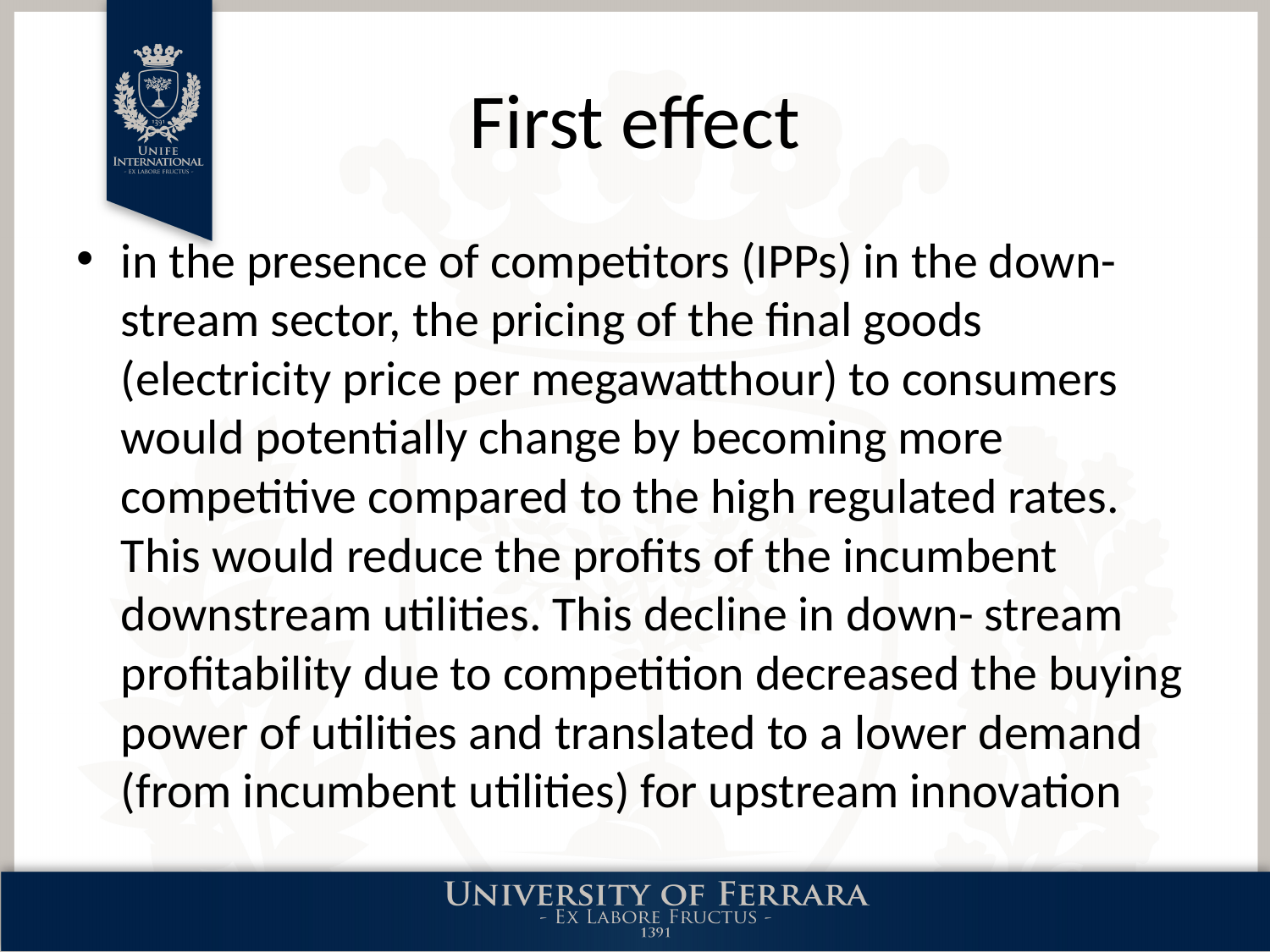

# First effect
in the presence of competitors (IPPs) in the down-stream sector, the pricing of the final goods (electricity price per megawatthour) to consumers would potentially change by becoming more competitive compared to the high regulated rates. This would reduce the profits of the incumbent downstream utilities. This decline in down- stream profitability due to competition decreased the buying power of utilities and translated to a lower demand (from incumbent utilities) for upstream innovation